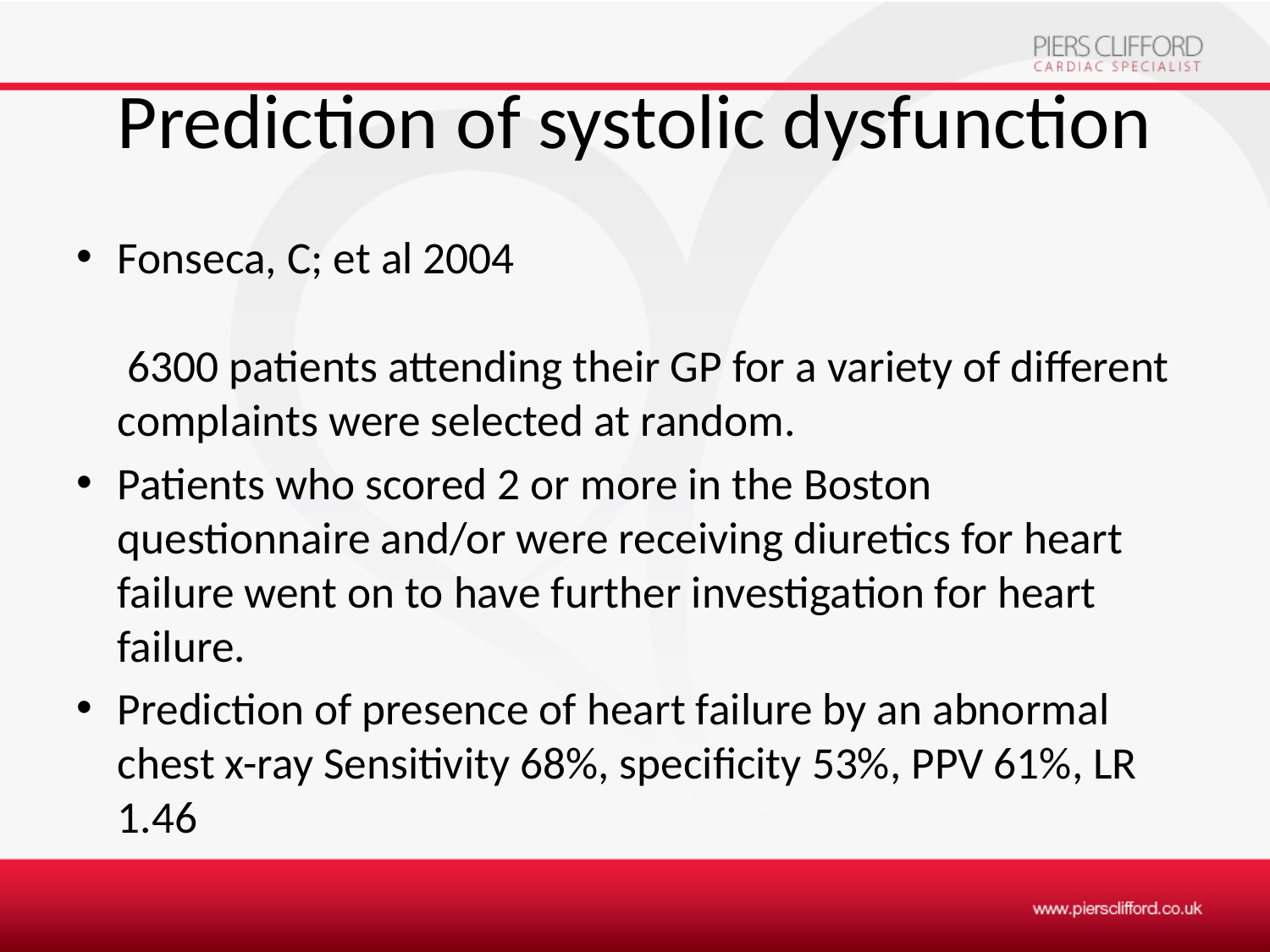

# Prediction of systolic dysfunction
Fonseca, C; et al 2004
 6300 patients attending their GP for a variety of different complaints were selected at random.
Patients who scored 2 or more in the Boston questionnaire and/or were receiving diuretics for heart failure went on to have further investigation for heart failure.
Prediction of presence of heart failure by an abnormal chest x-ray Sensitivity 68%, specificity 53%, PPV 61%, LR 1.46